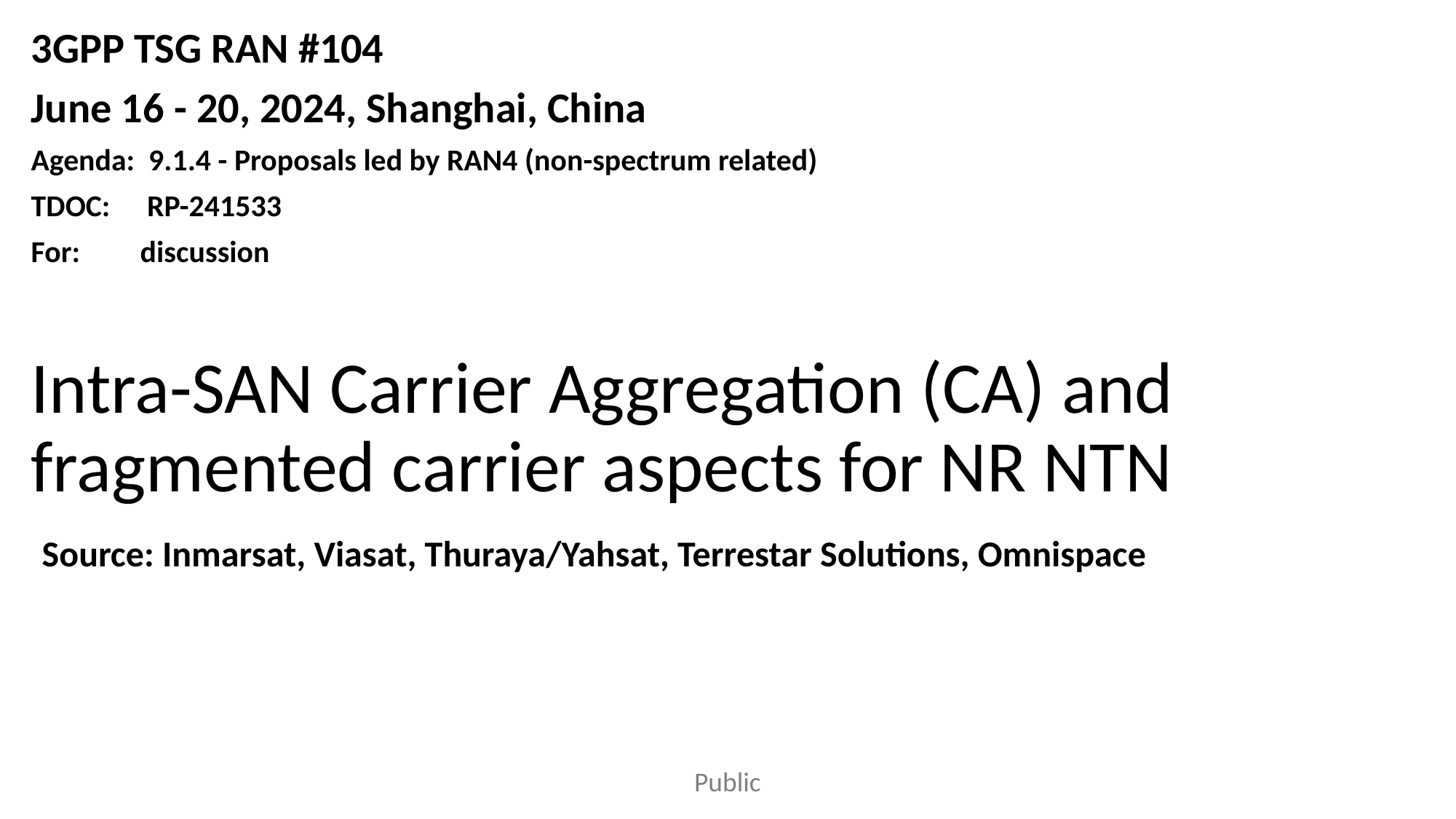

3GPP TSG RAN #104
June 16 - 20, 2024, Shanghai, China
Agenda:  9.1.4 - Proposals led by RAN4 (non-spectrum related)
TDOC:	 RP-241533
For:	discussion
# Intra-SAN Carrier Aggregation (CA) and fragmented carrier aspects for NR NTN
Source: Inmarsat, Viasat, Thuraya/Yahsat, Terrestar Solutions, Omnispace
Public